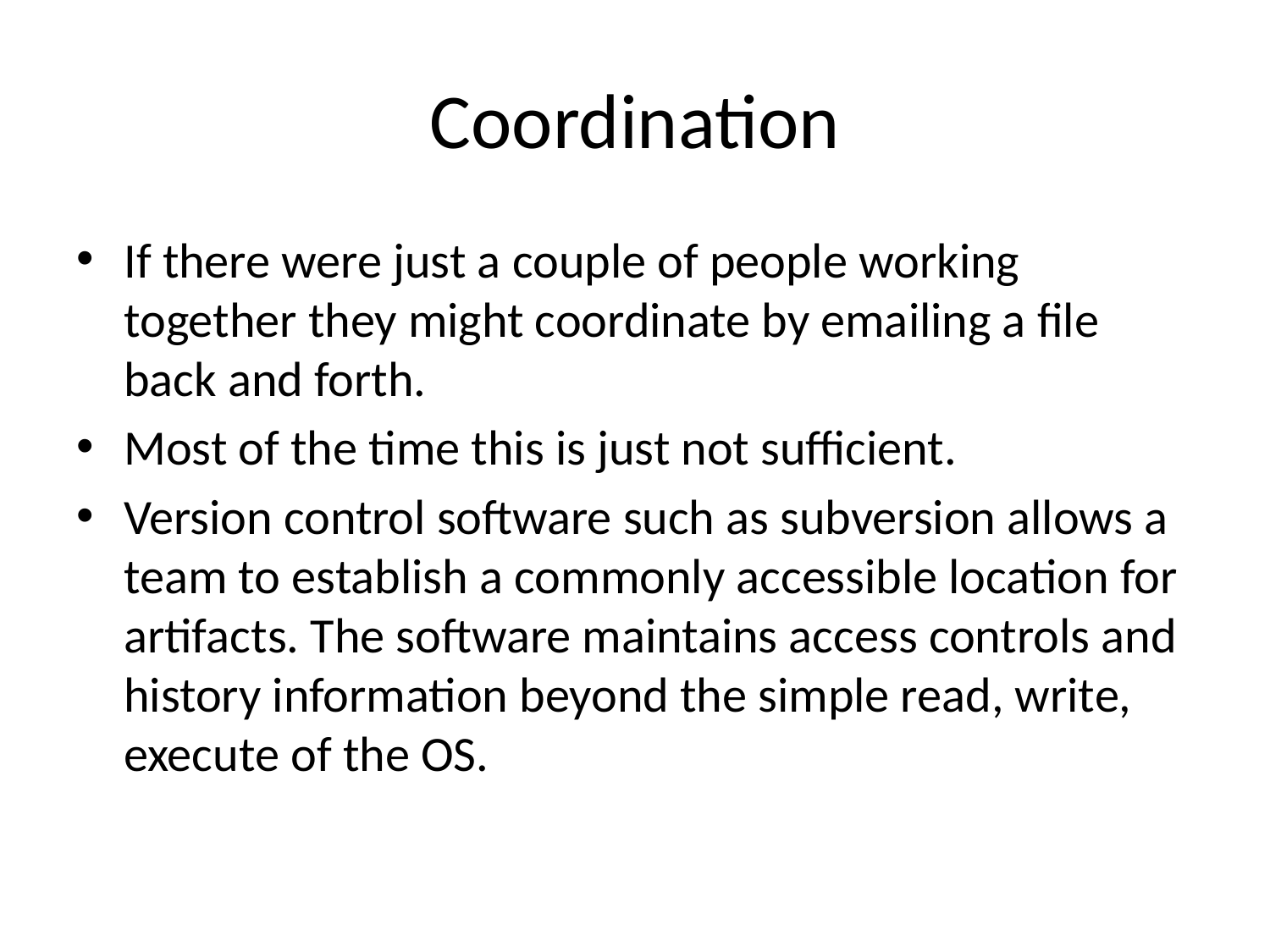

# Coordination
If there were just a couple of people working together they might coordinate by emailing a file back and forth.
Most of the time this is just not sufficient.
Version control software such as subversion allows a team to establish a commonly accessible location for artifacts. The software maintains access controls and history information beyond the simple read, write, execute of the OS.